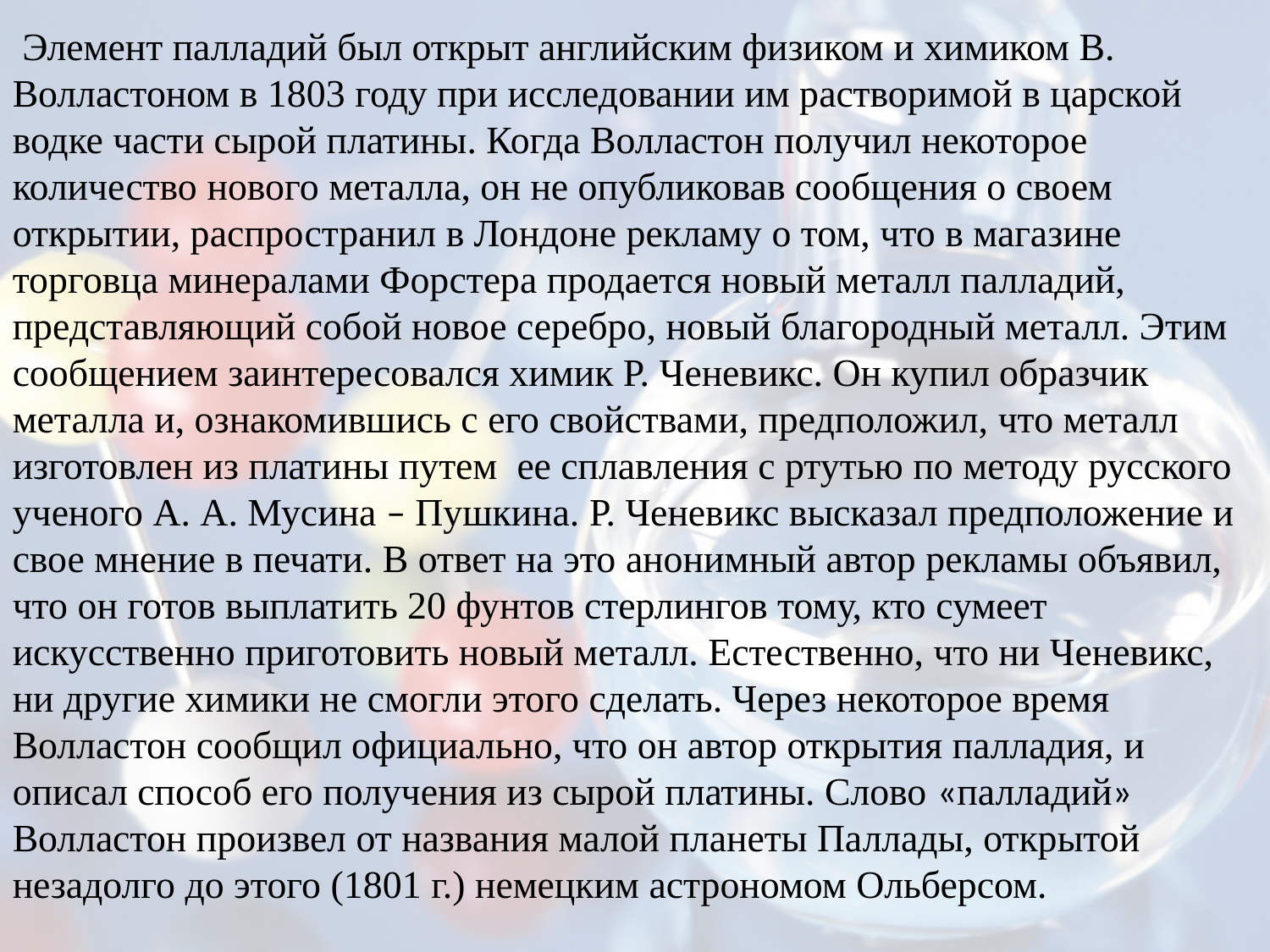

Элемент палладий был открыт английским физиком и химиком В. Волластоном в 1803 году при исследовании им растворимой в царской водке части сырой платины. Когда Волластон получил некоторое количество нового металла, он не опубликовав сообщения о своем открытии, распространил в Лондоне рекламу о том, что в магазине торговца минералами Форстера продается новый металл палладий, представляющий собой новое серебро, новый благородный металл. Этим сообщением заинтересовался химик Р. Ченевикс. Он купил образчик металла и, ознакомившись с его свойствами, предположил, что металл изготовлен из платины путем  ее сплавления с ртутью по методу русского ученого А. А. Мусина – Пушкина. Р. Ченевикс высказал предположение и свое мнение в печати. В ответ на это анонимный автор рекламы объявил, что он готов выплатить 20 фунтов стерлингов тому, кто сумеет искусственно приготовить новый металл. Естественно, что ни Ченевикс, ни другие химики не смогли этого сделать. Через некоторое время Волластон сообщил официально, что он автор открытия палладия, и описал способ его получения из сырой платины. Слово «палладий» Волластон произвел от названия малой планеты Паллады, открытой незадолго до этого (1801 г.) немецким астрономом Ольберсом.